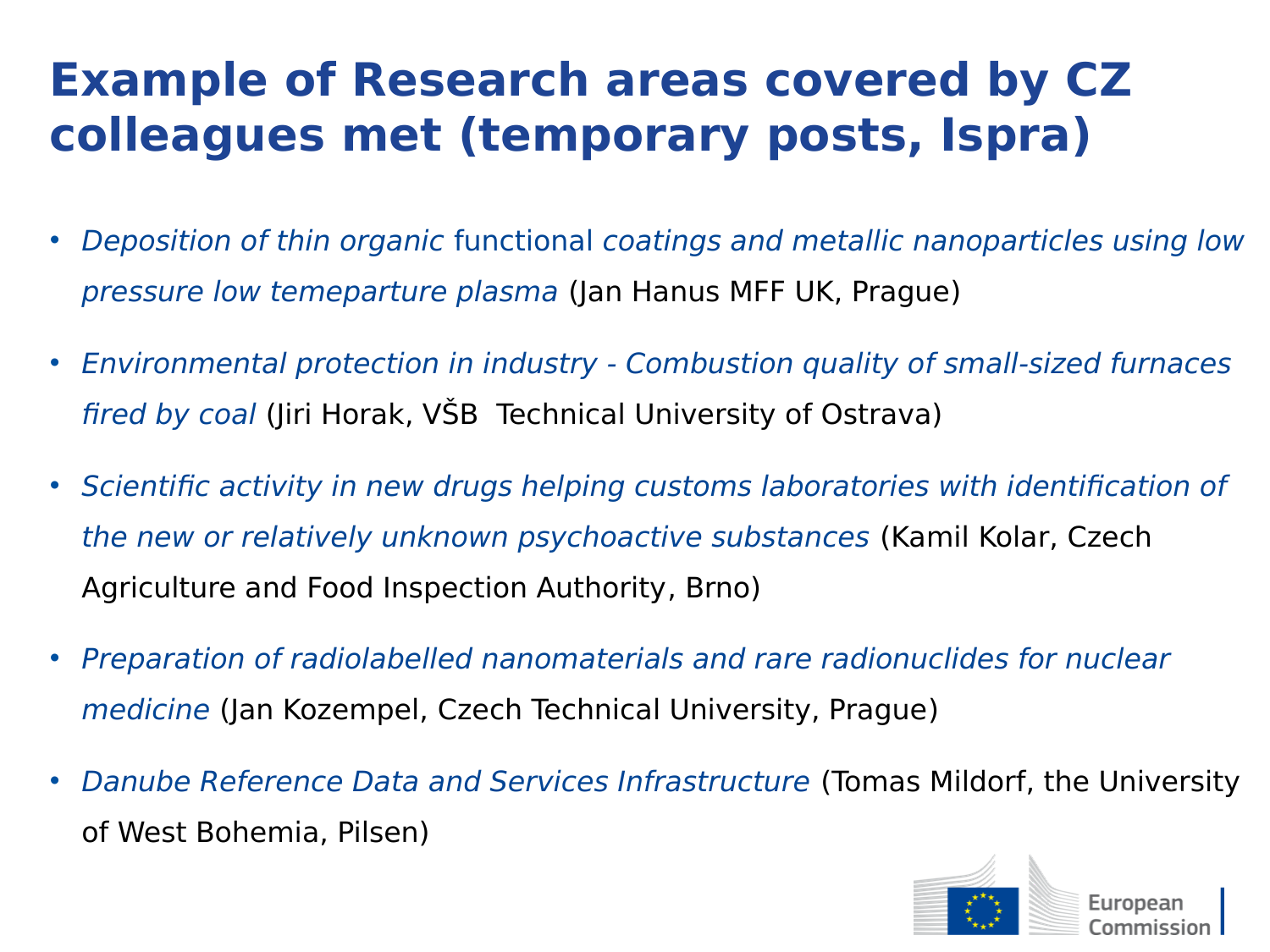

# Example of Research areas covered by CZ colleagues met (temporary posts, Ispra)
Deposition of thin organic functional coatings and metallic nanoparticles using low pressure low temeparture plasma (Jan Hanus MFF UK, Prague)
Environmental protection in industry - Combustion quality of small-sized furnaces fired by coal (Jiri Horak, VŠB  Technical University of Ostrava)
Scientific activity in new drugs helping customs laboratories with identification of the new or relatively unknown psychoactive substances (Kamil Kolar, Czech Agriculture and Food Inspection Authority, Brno)
Preparation of radiolabelled nanomaterials and rare radionuclides for nuclear medicine (Jan Kozempel, Czech Technical University, Prague)
Danube Reference Data and Services Infrastructure (Tomas Mildorf, the University of West Bohemia, Pilsen)